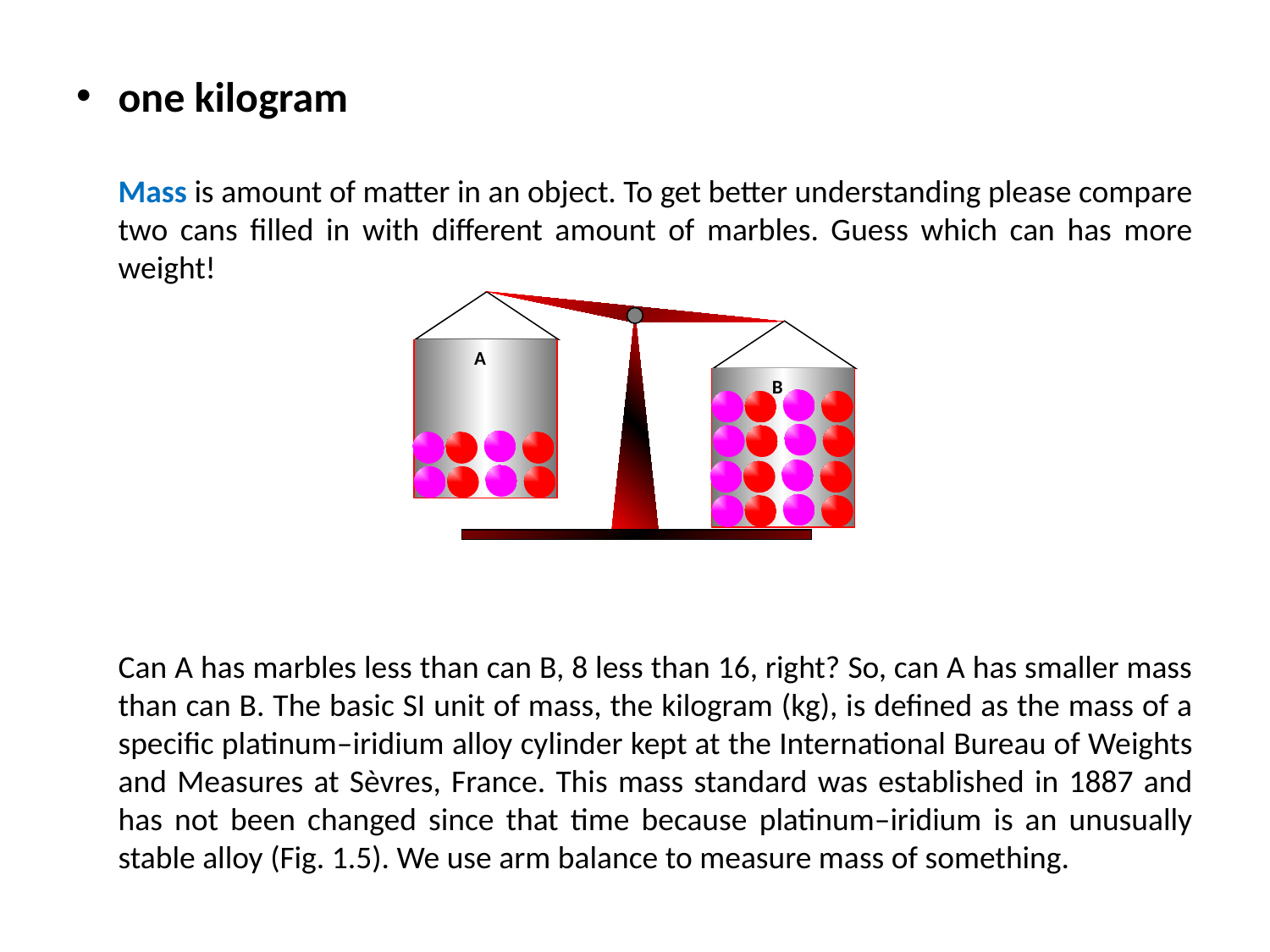

one kilogram

	Mass is amount of matter in an object. To get better understanding please compare two cans filled in with different amount of marbles. Guess which can has more weight!

	Can A has marbles less than can B, 8 less than 16, right? So, can A has smaller mass than can B. The basic SI unit of mass, the kilogram (kg), is defined as the mass of a specific platinum–iridium alloy cylinder kept at the International Bureau of Weights and Measures at Sèvres, France. This mass standard was established in 1887 and has not been changed since that time because platinum–iridium is an unusually stable alloy (Fig. 1.5). We use arm balance to measure mass of something.

A

B